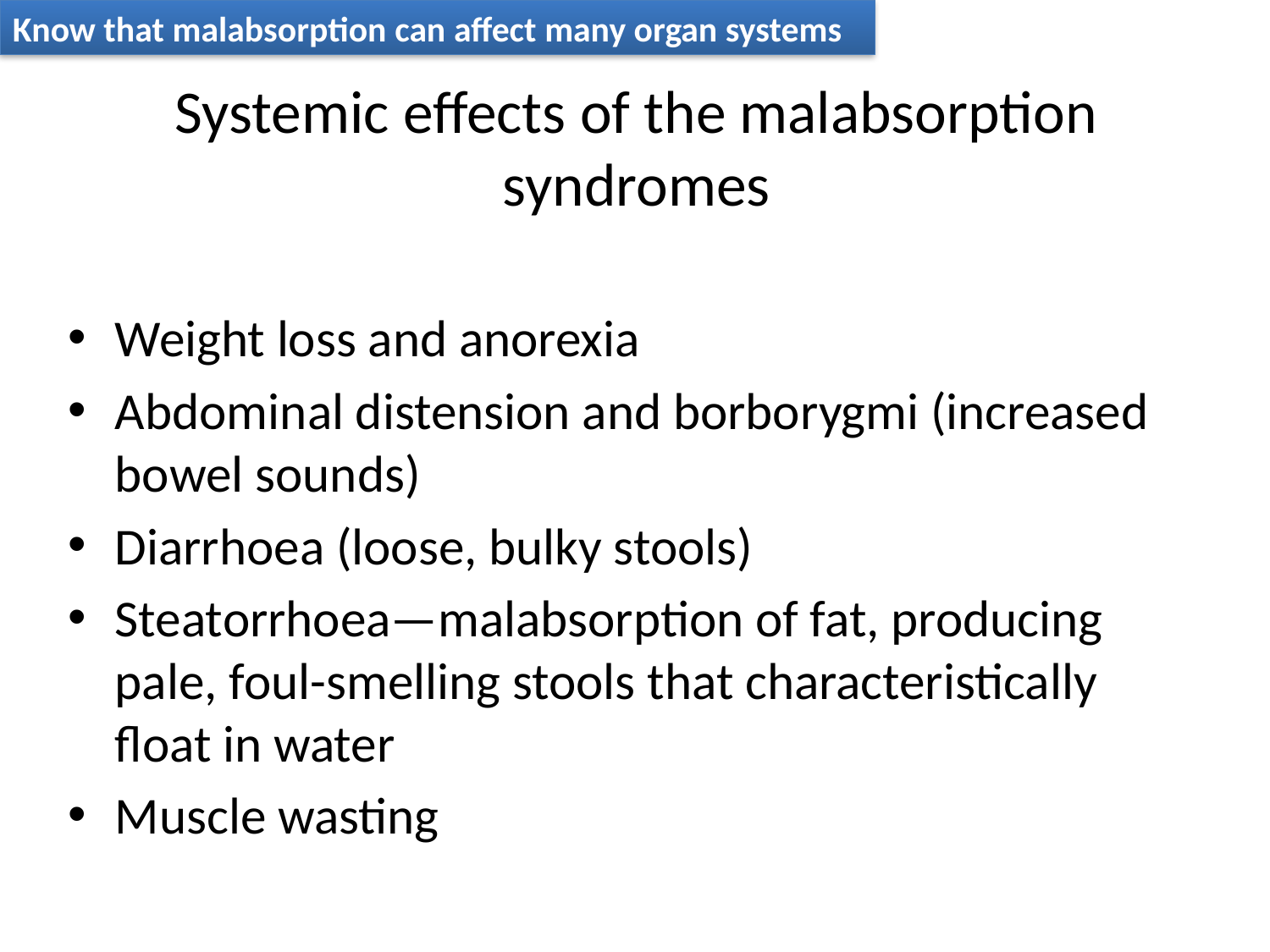

Know that malabsorption can affect many organ systems
# Systemic effects of the malabsorption syndromes

Weight loss and anorexia
Abdominal distension and borborygmi (increased bowel sounds)
Diarrhoea (loose, bulky stools)
Steatorrhoea—malabsorption of fat, producing pale, foul-smelling stools that characteristically float in water
Muscle wasting